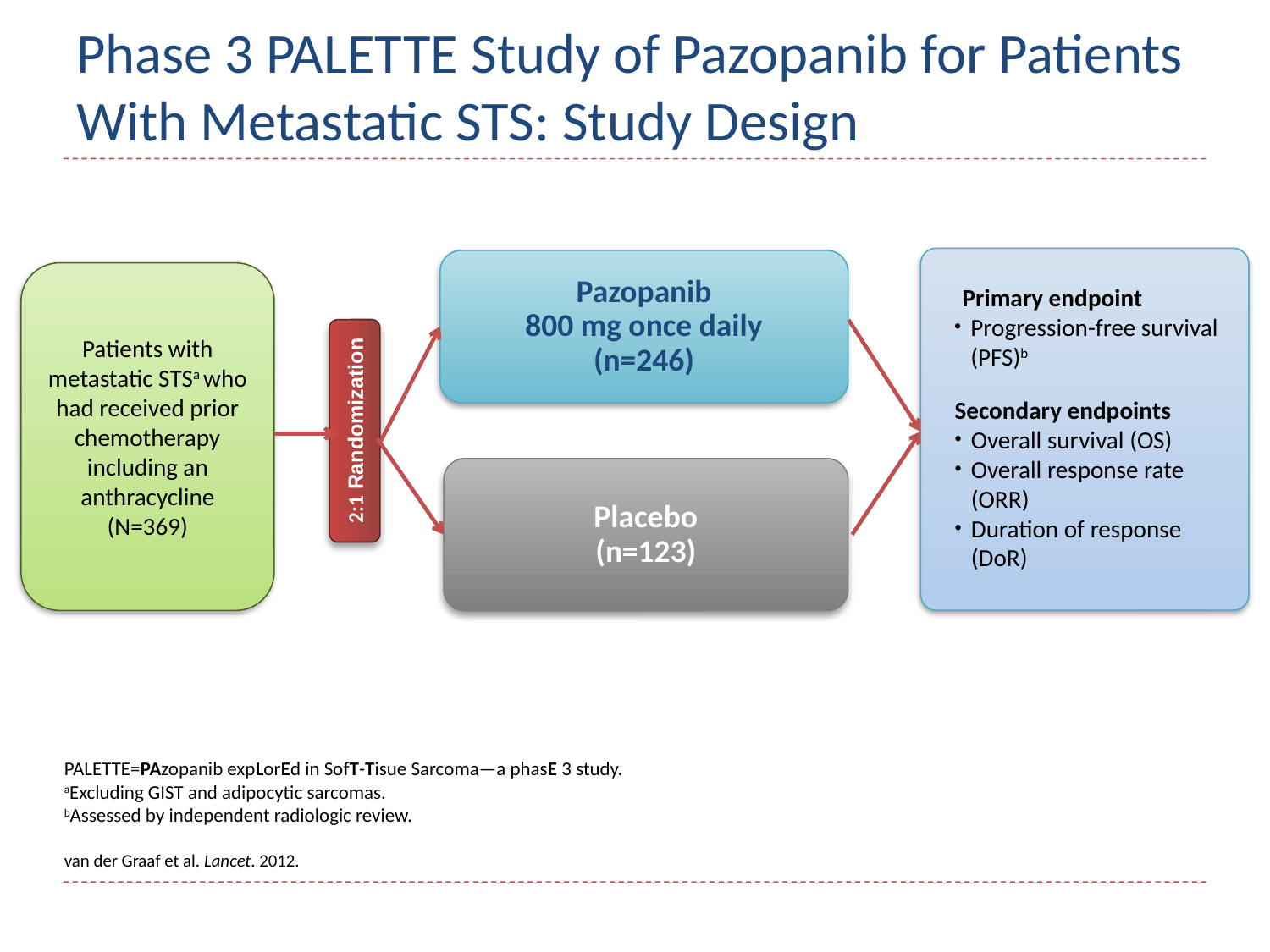

# Phase 3 PALETTE Study of Pazopanib for Patients With Metastatic STS: Study Design

Pazopanib
800 mg once daily
(n=246)
Patients with metastatic STSa who had received prior chemotherapy including an anthracycline
(N=369)
Primary endpoint
Progression-free survival (PFS)b

Secondary endpoints
Overall survival (OS)
Overall response rate (ORR)
Duration of response (DoR)

2:1 Randomization
Placebo
(n=123)
PALETTE=PAzopanib expLorEd in SofT-Tisue Sarcoma—a phasE 3 study.
aExcluding GIST and adipocytic sarcomas.
bAssessed by independent radiologic review.

van der Graaf et al. Lancet. 2012.